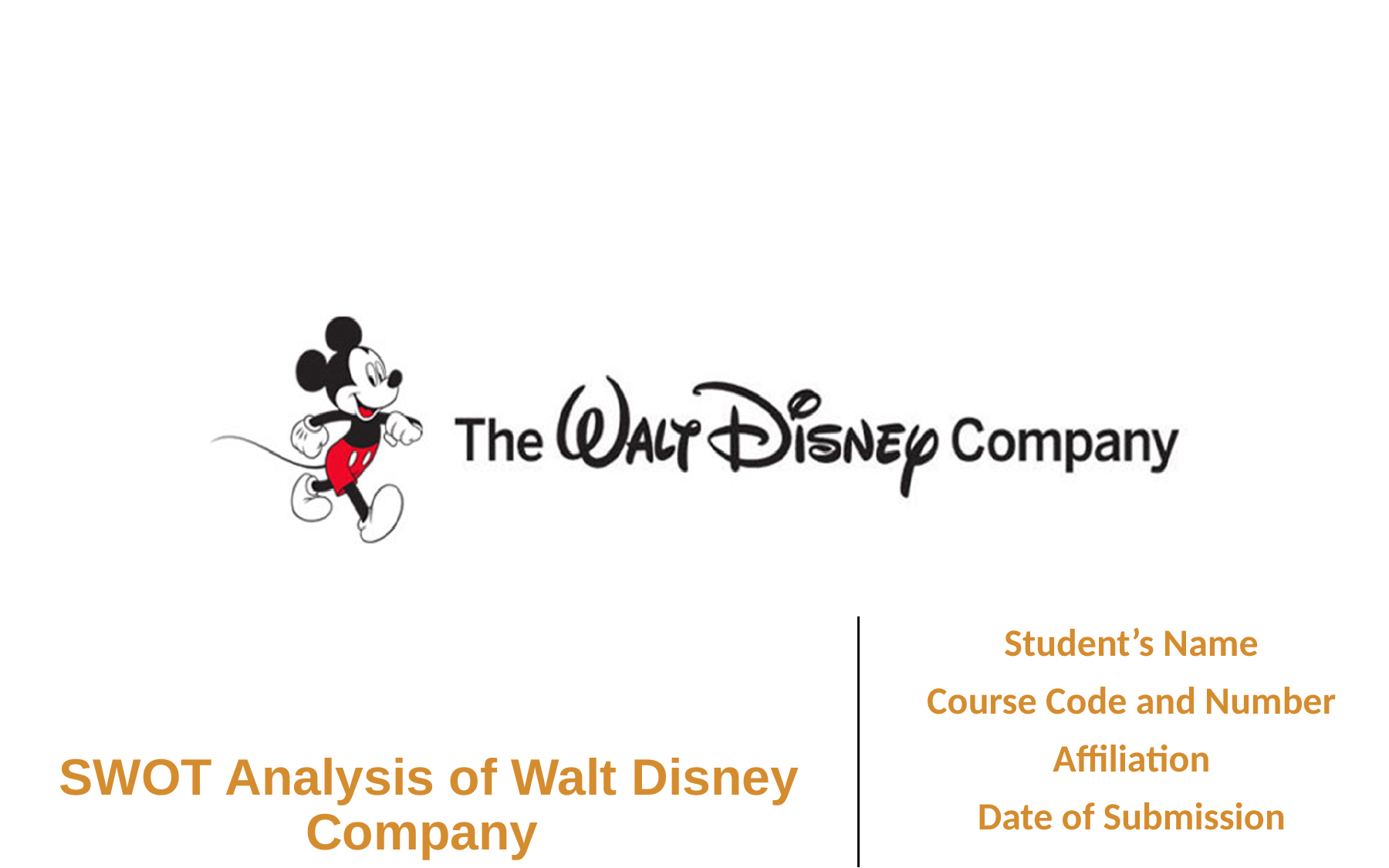

# SWOT Analysis of Walt Disney Company
Student’s Name
Course Code and Number
Affiliation
Date of Submission